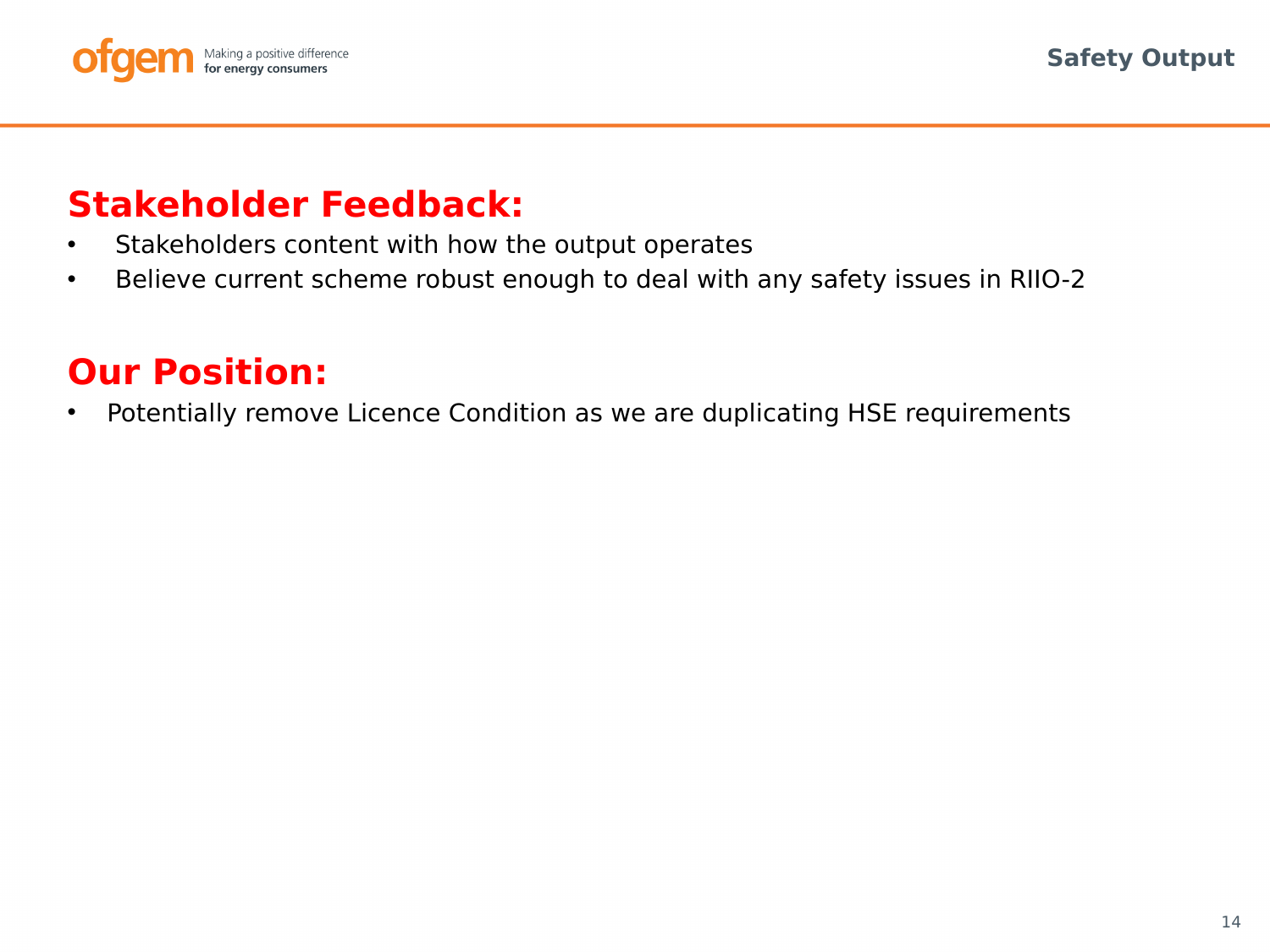

# Safety Output

Stakeholder Feedback:
Stakeholders content with how the output operates
Believe current scheme robust enough to deal with any safety issues in RIIO-2

Our Position:
Potentially remove Licence Condition as we are duplicating HSE requirements

14